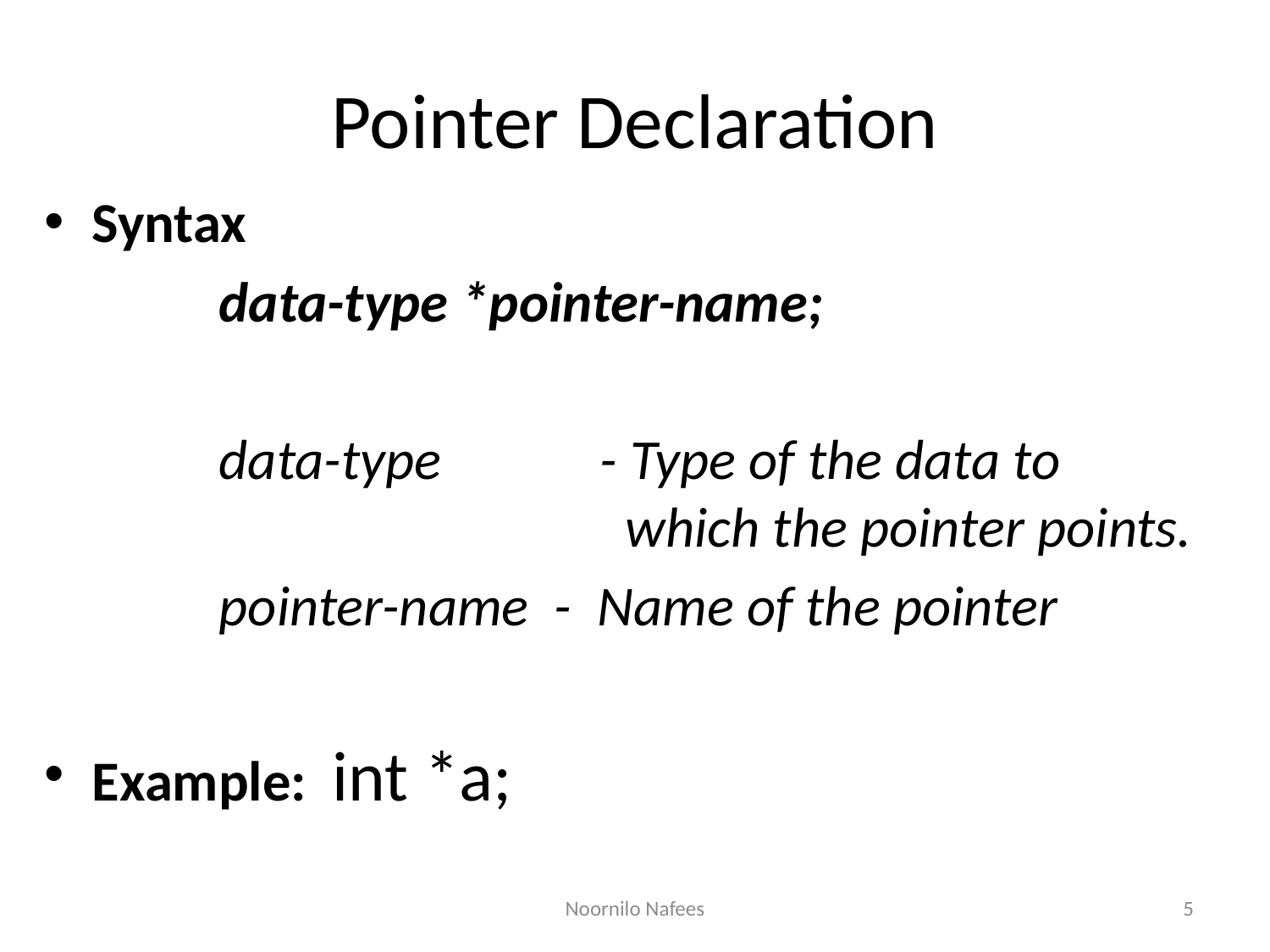

# Pointer Declaration
Syntax
		data-type *pointer-name;

		data-type 		- Type of the data to 					  which the pointer points.
		pointer-name  -  Name of the pointer

Example:  int *a;
Noornilo Nafees
5